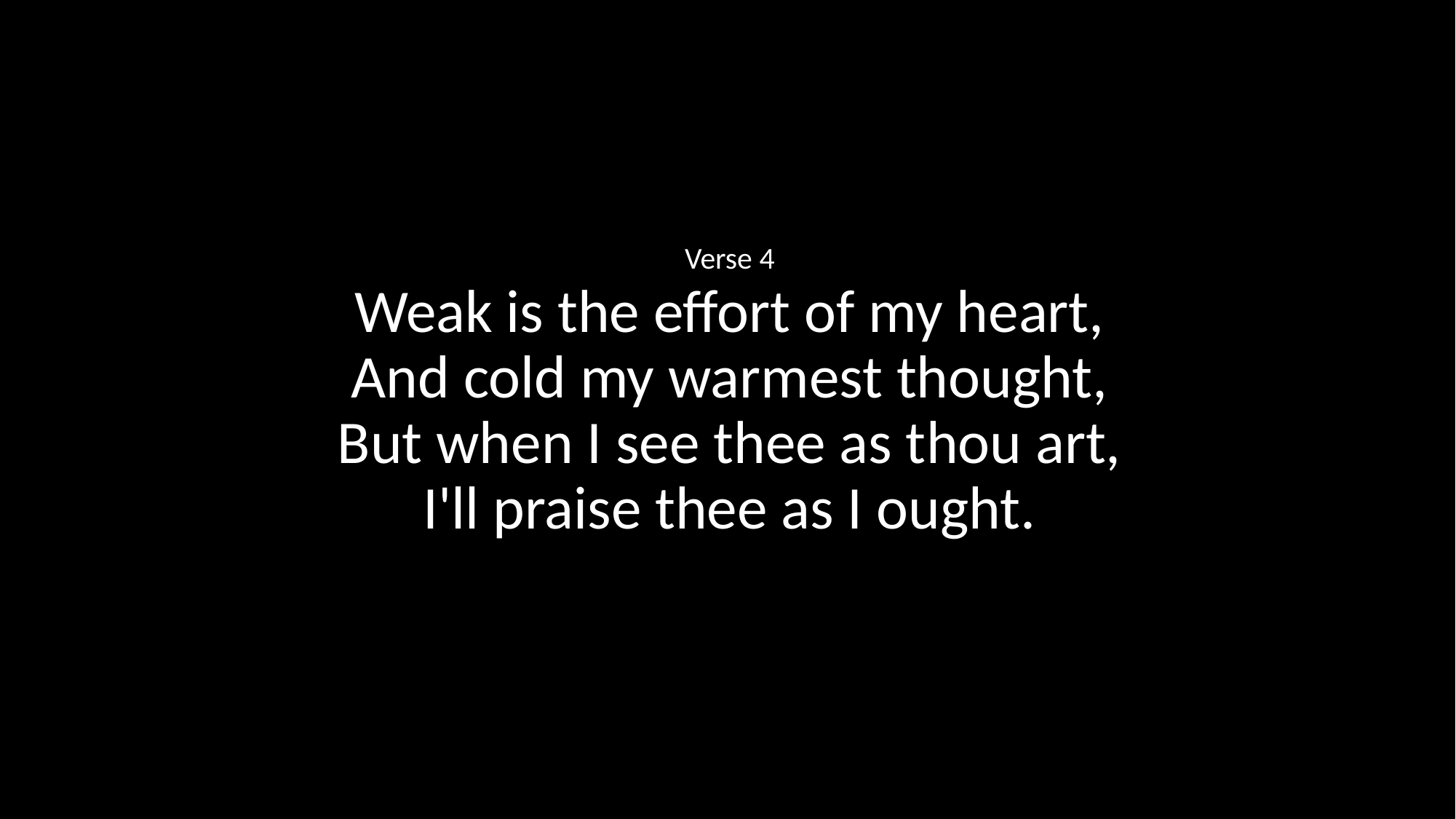

Verse 4
Weak is the effort of my heart,
And cold my warmest thought,
But when I see thee as thou art,
I'll praise thee as I ought.